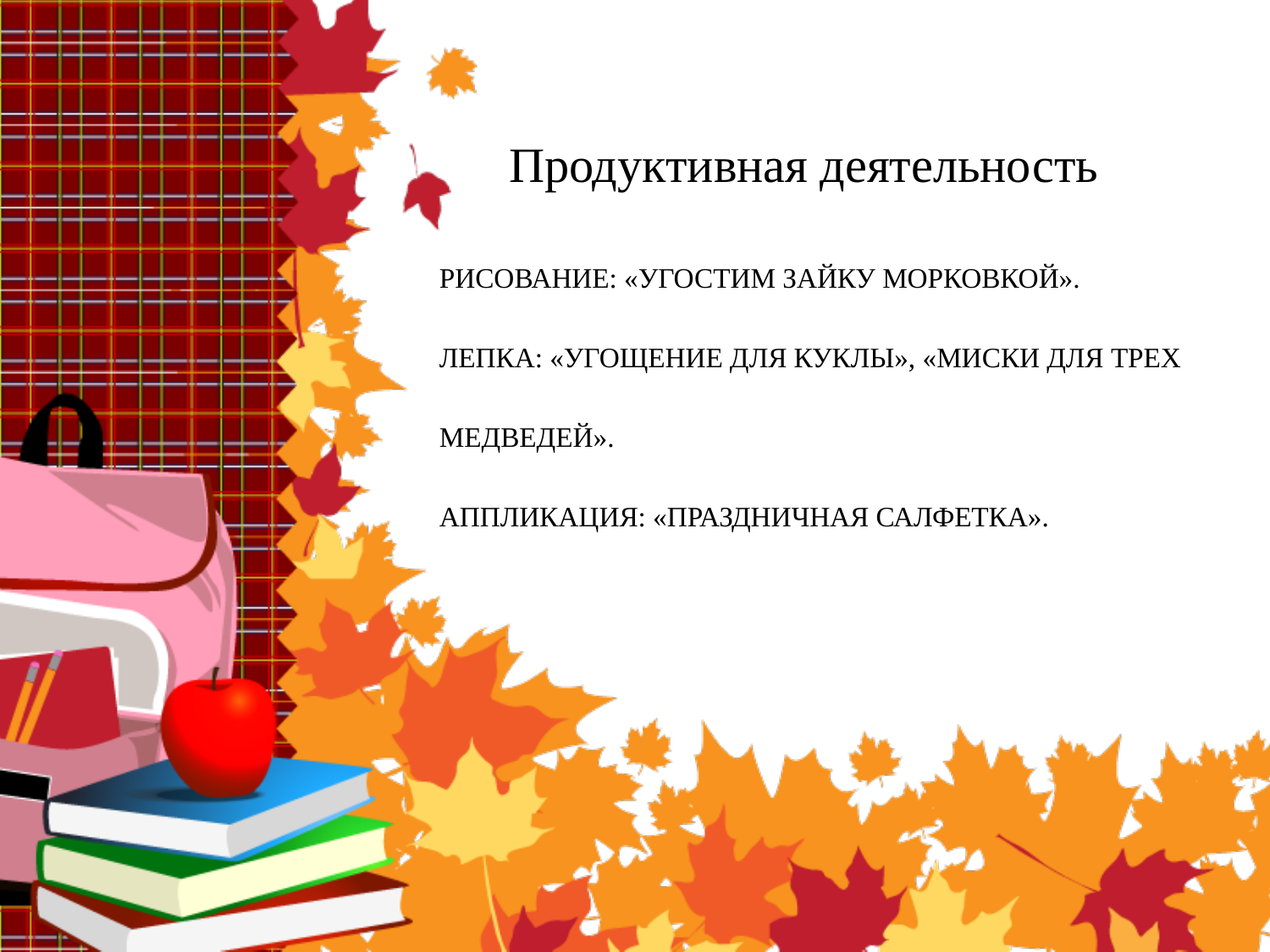

Продуктивная деятельность
# Рисование: «угостим зайку морковкой». лепка: «Угощение для куклы», «миски для трех медведей». аппликация: «праздничная салфетка».